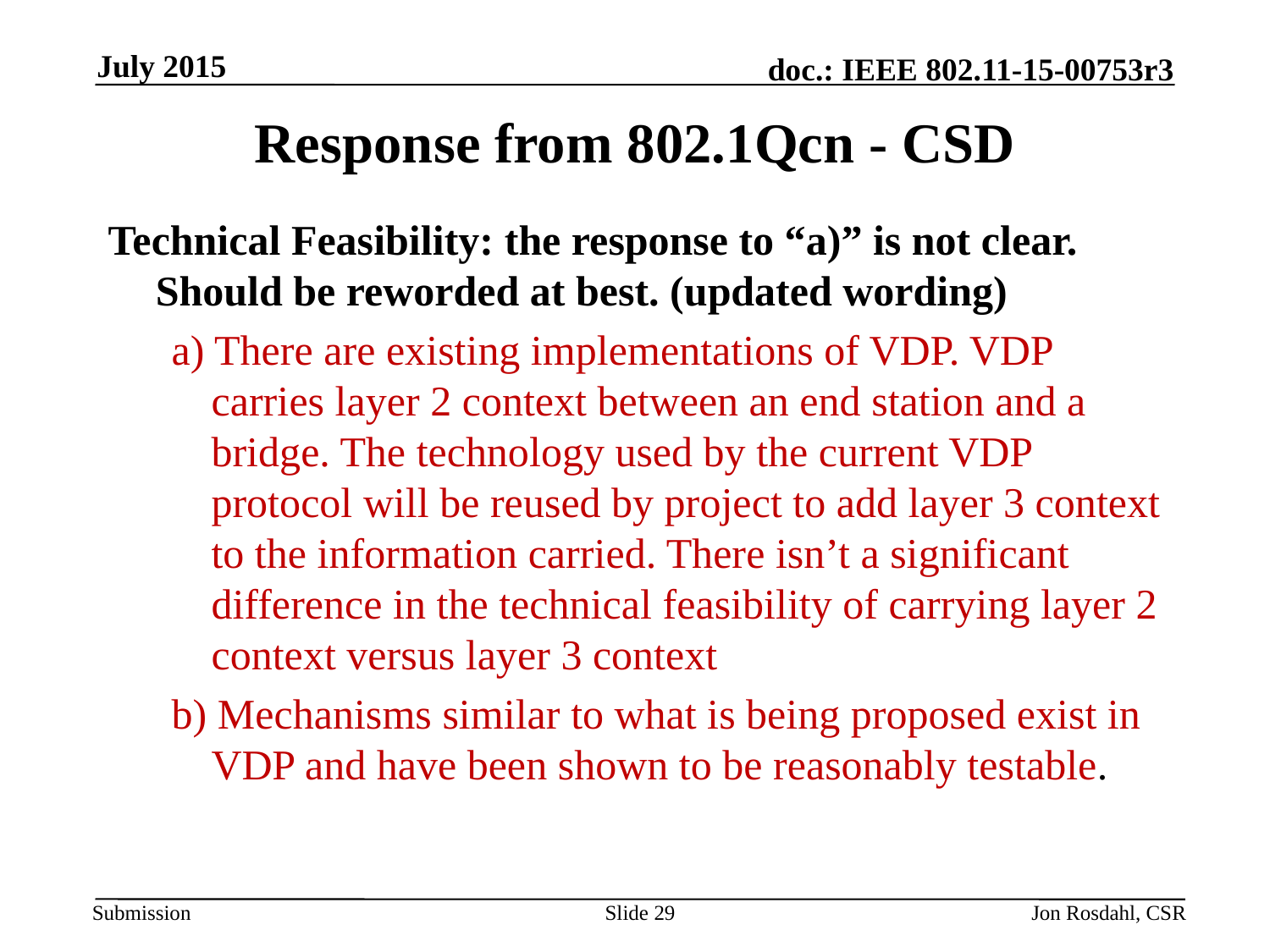

July 2015
# Response from 802.1Qcn - CSD
Technical Feasibility: the response to “a)” is not clear. Should be reworded at best. (updated wording)
a) There are existing implementations of VDP. VDP carries layer 2 context between an end station and a bridge. The technology used by the current VDP protocol will be reused by project to add layer 3 context to the information carried. There isn’t a significant difference in the technical feasibility of carrying layer 2 context versus layer 3 context
b) Mechanisms similar to what is being proposed exist in VDP and have been shown to be reasonably testable.
Slide 29
Jon Rosdahl, CSR